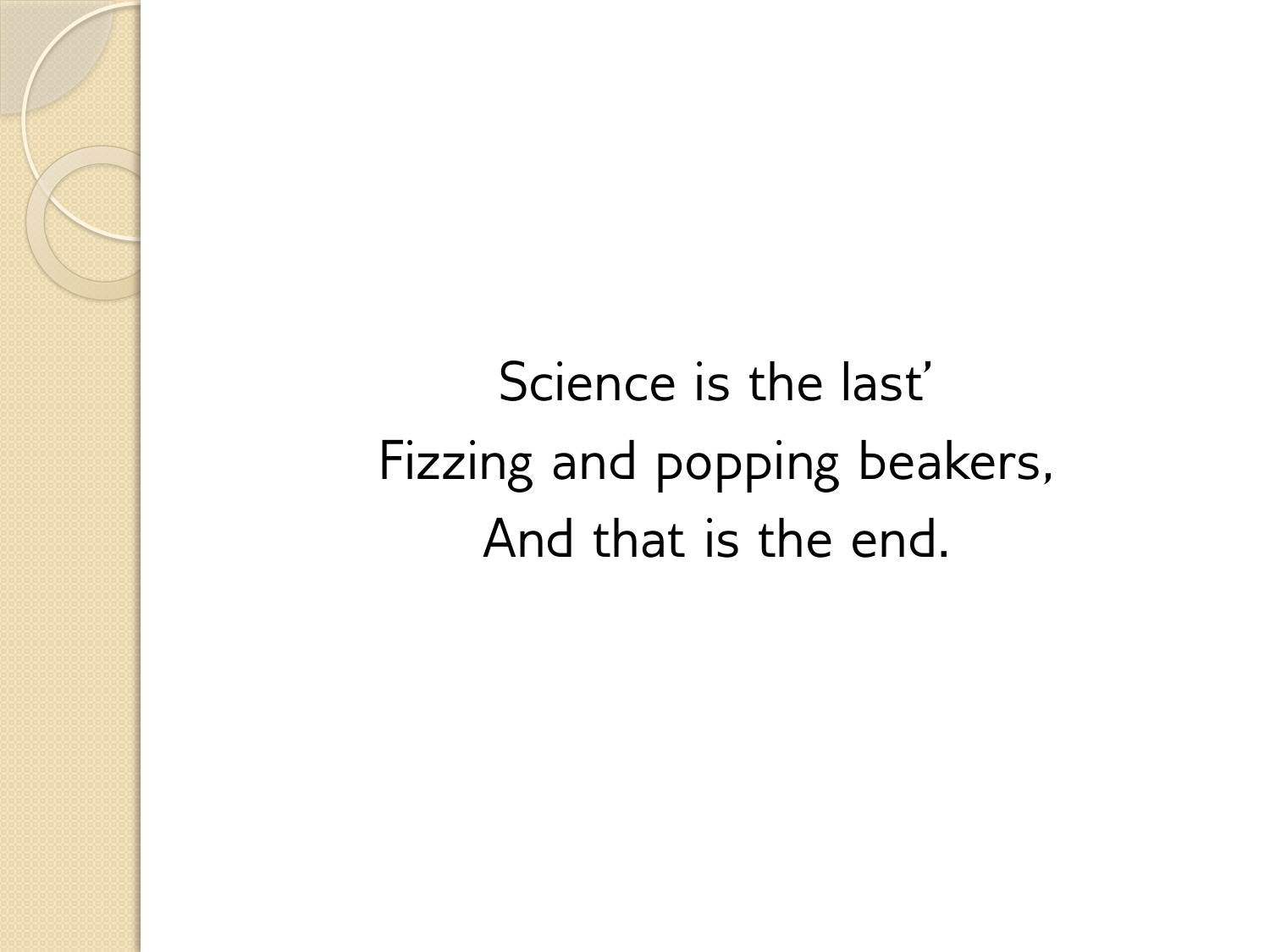

Science is the last’
Fizzing and popping beakers,
And that is the end.